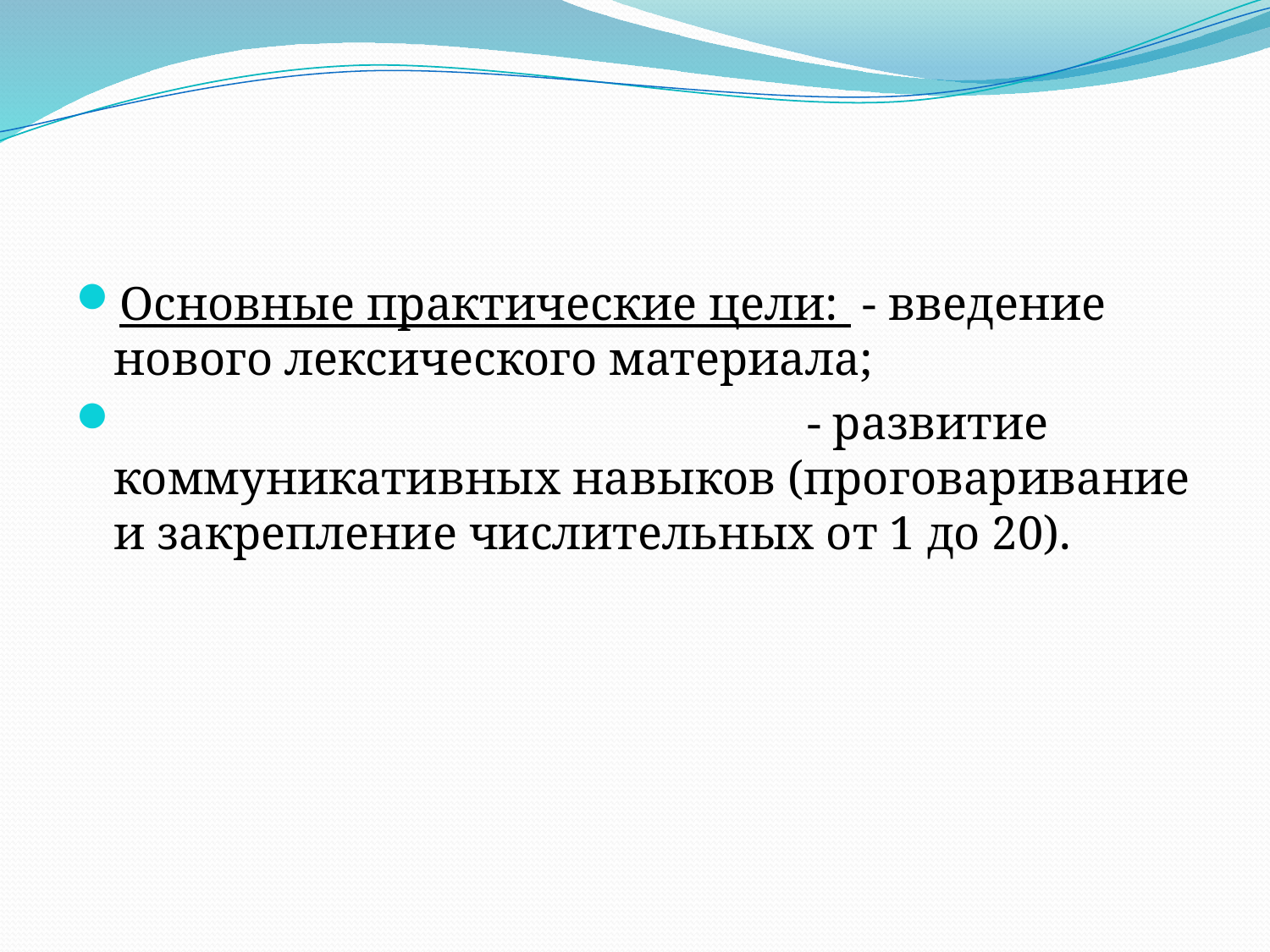

#
Основные практические цели:  - введение нового лексического материала;
                                                          - развитие коммуникативных навыков (проговаривание и закрепление числительных от 1 до 20).